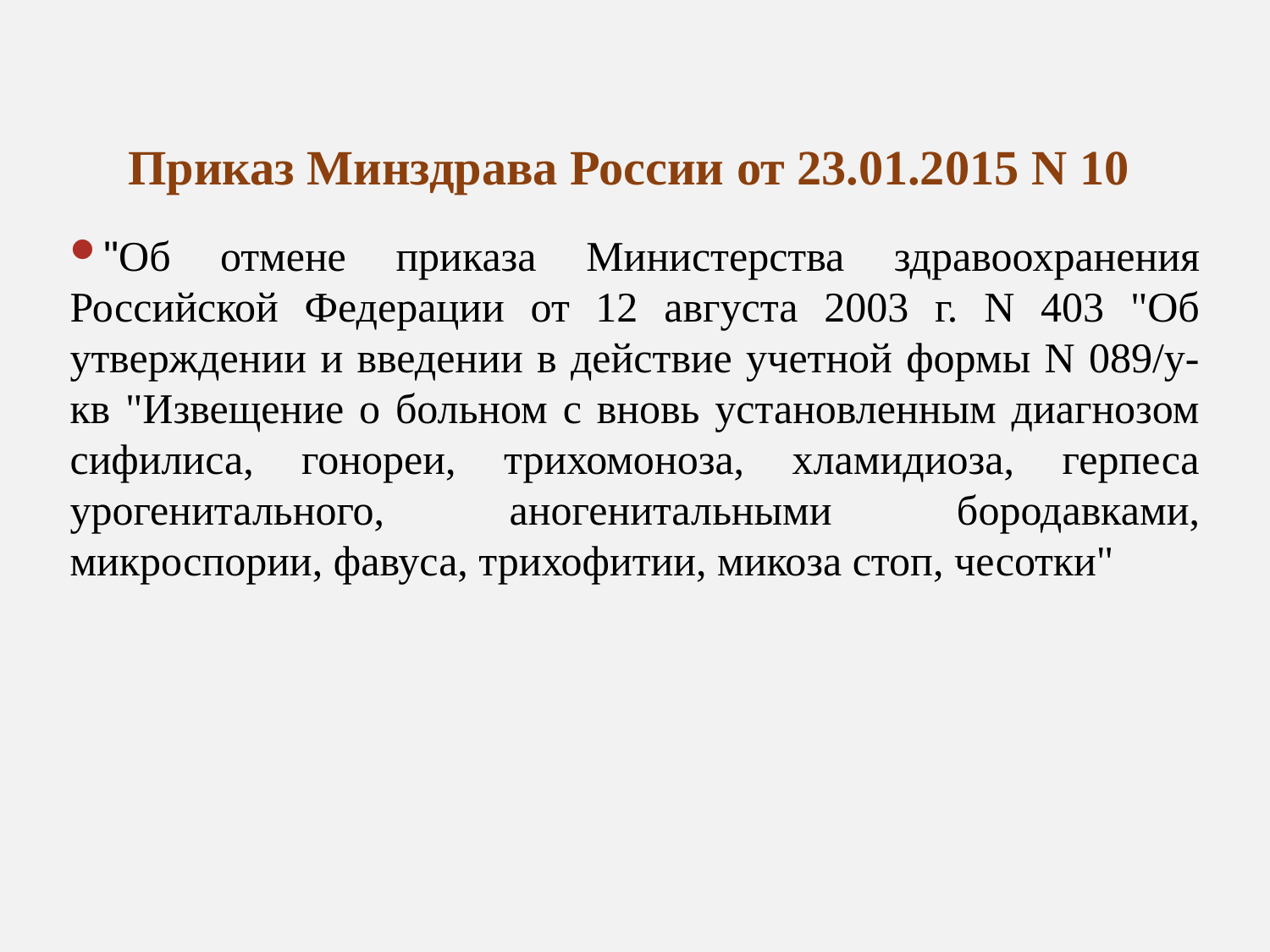

# Приказ Минздрава России от 23.01.2015 N 10
"Об отмене приказа Министерства здравоохранения Российской Федерации от 12 августа 2003 г. N 403 "Об утверждении и введении в действие учетной формы N 089/у-кв "Извещение о больном с вновь установленным диагнозом сифилиса, гонореи, трихомоноза, хламидиоза, герпеса урогенитального, аногенитальными бородавками, микроспории, фавуса, трихофитии, микоза стоп, чесотки"